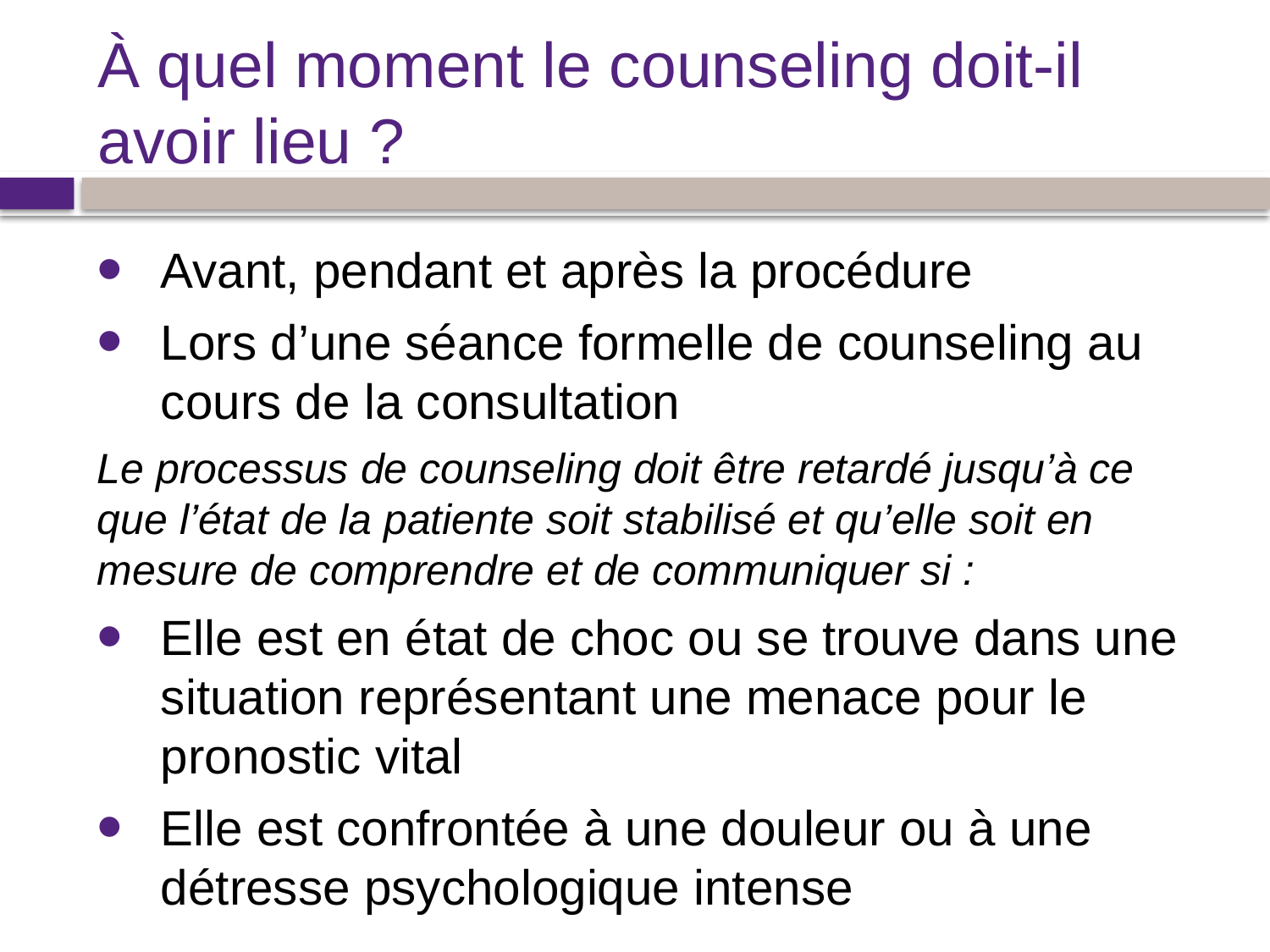

# À quel moment le counseling doit-il avoir lieu ?
Avant, pendant et après la procédure
Lors d’une séance formelle de counseling au cours de la consultation
Le processus de counseling doit être retardé jusqu’à ce que l’état de la patiente soit stabilisé et qu’elle soit en mesure de comprendre et de communiquer si :
Elle est en état de choc ou se trouve dans une situation représentant une menace pour le pronostic vital
Elle est confrontée à une douleur ou à une détresse psychologique intense